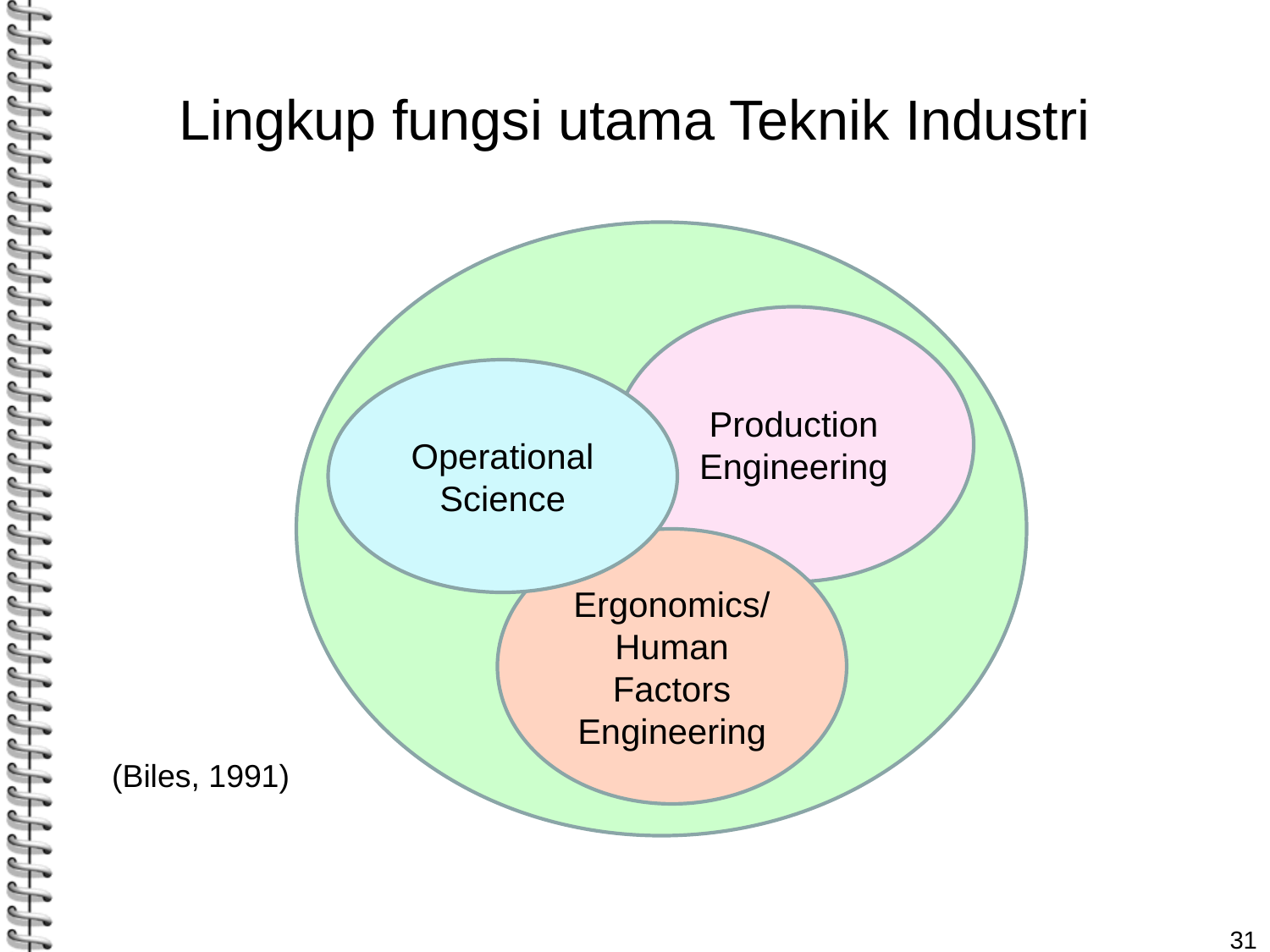

# Lingkup fungsi utama Teknik Industri

    (Biles, 1991)

Production Engineering
Operational Science
Ergonomics/Human Factors Engineering
31